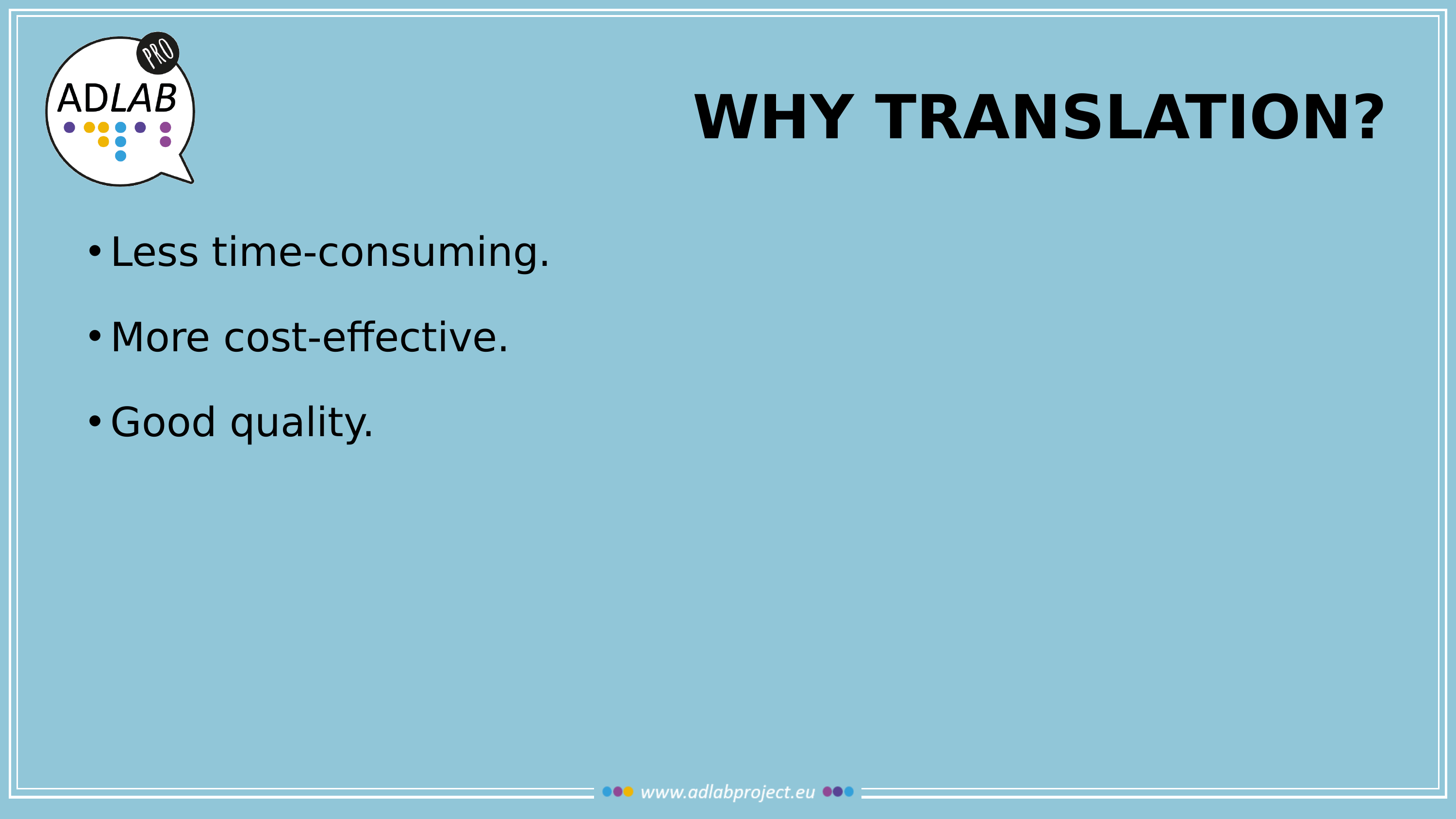

# Why translation?
Less time-consuming.
More cost-effective.
Good quality.